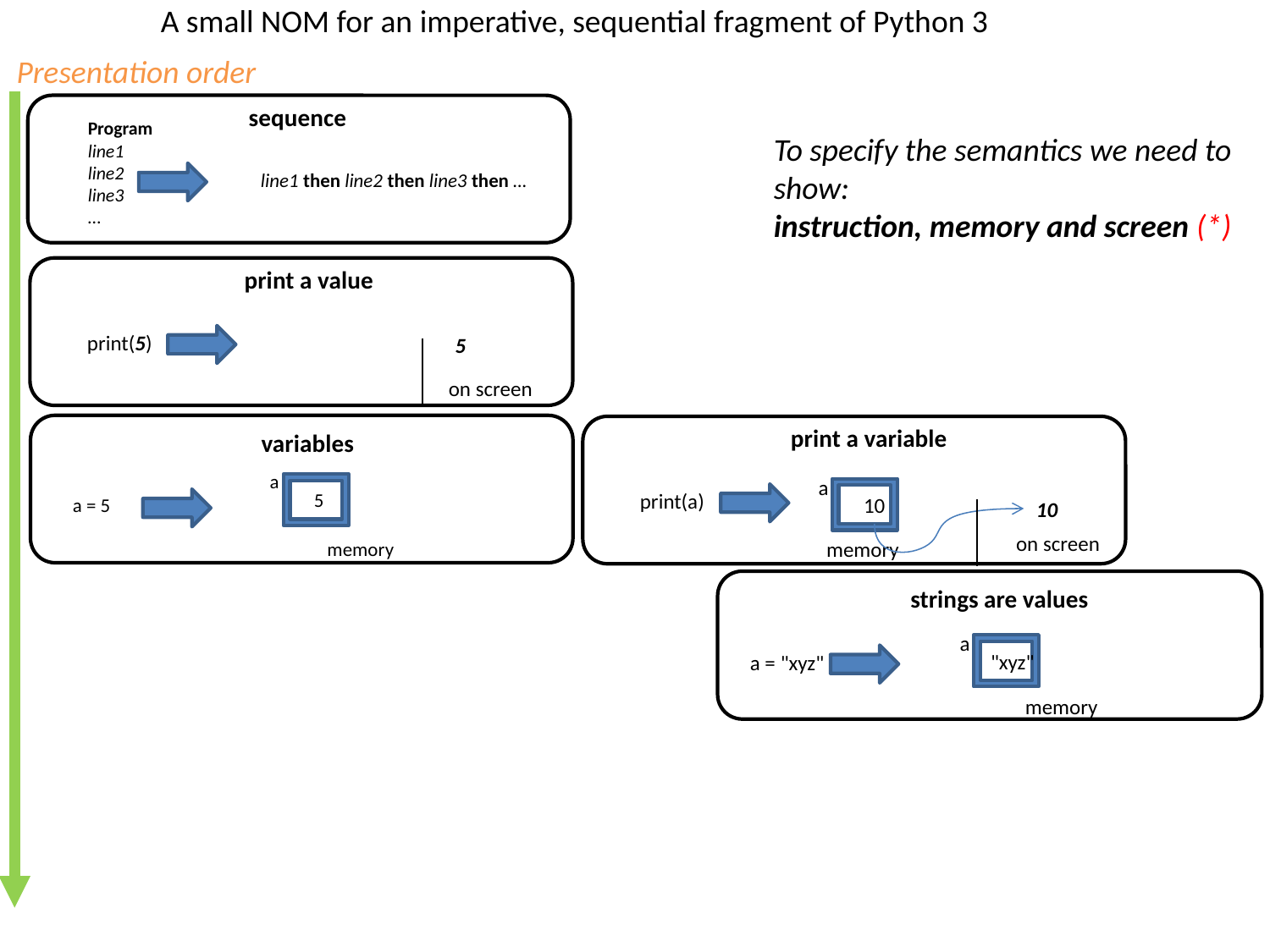

A small NOM for an imperative, sequential fragment of Python 3
Presentation order

sequence
Program
line1
line2
line3
…
line1 then line2 then line3 then …

To specify the semantics we need to show:
instruction, memory and screen (*)

print a value
print(5)
5

on screen

variables
a

5
a = 5

memory

print a variable
a

10
print(a)

10
on screen
memory

strings are values
a

"xyz"
a = "xyz"

memory